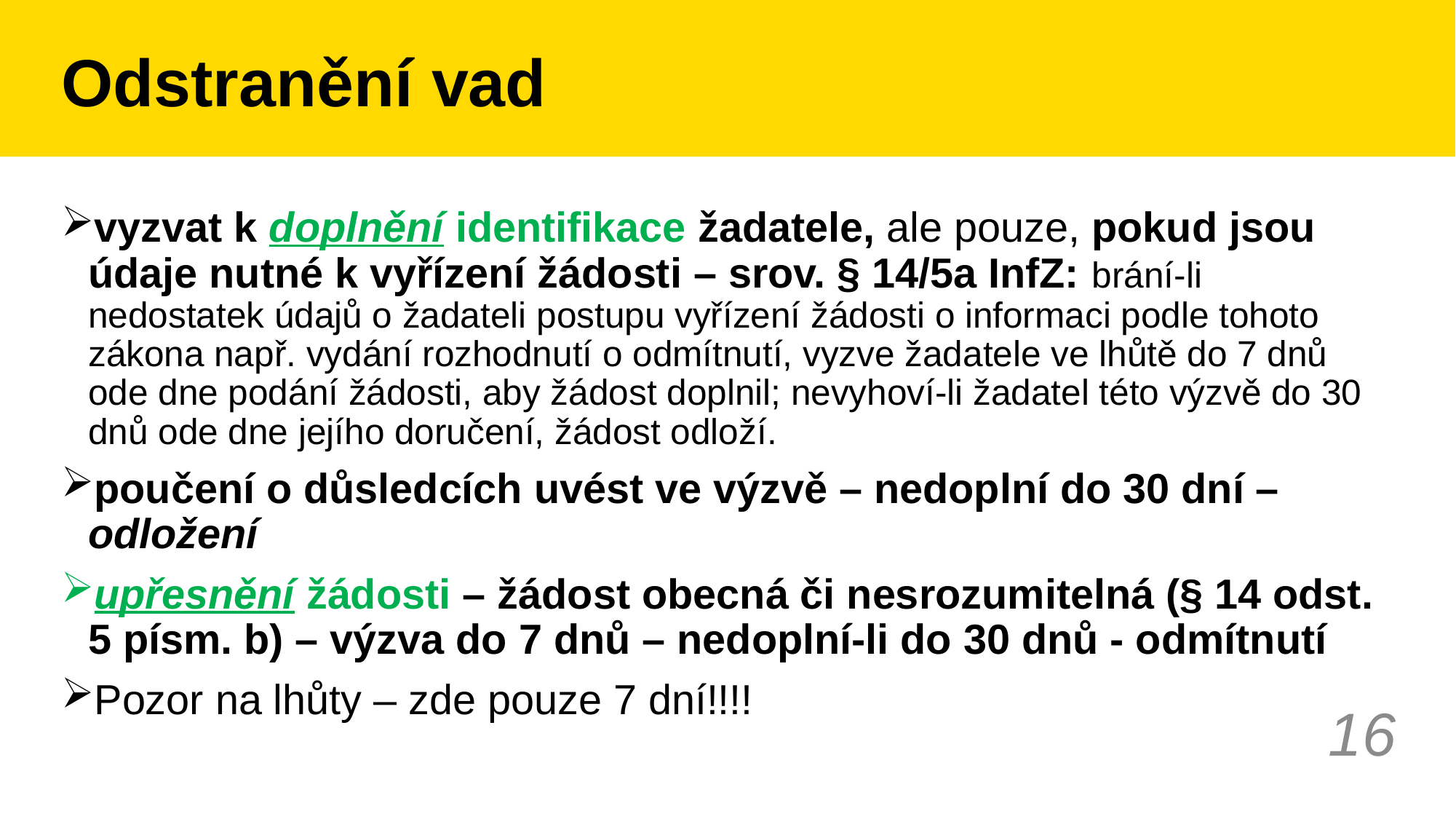

# Odstranění vad
vyzvat k doplnění identifikace žadatele, ale pouze, pokud jsou údaje nutné k vyřízení žádosti – srov. § 14/5a InfZ: brání-li nedostatek údajů o žadateli postupu vyřízení žádosti o informaci podle tohoto zákona např. vydání rozhodnutí o odmítnutí, vyzve žadatele ve lhůtě do 7 dnů ode dne podání žádosti, aby žádost doplnil; nevyhoví-li žadatel této výzvě do 30 dnů ode dne jejího doručení, žádost odloží.
poučení o důsledcích uvést ve výzvě – nedoplní do 30 dní – odložení
upřesnění žádosti – žádost obecná či nesrozumitelná (§ 14 odst. 5 písm. b) – výzva do 7 dnů – nedoplní-li do 30 dnů - odmítnutí
Pozor na lhůty – zde pouze 7 dní!!!!

16